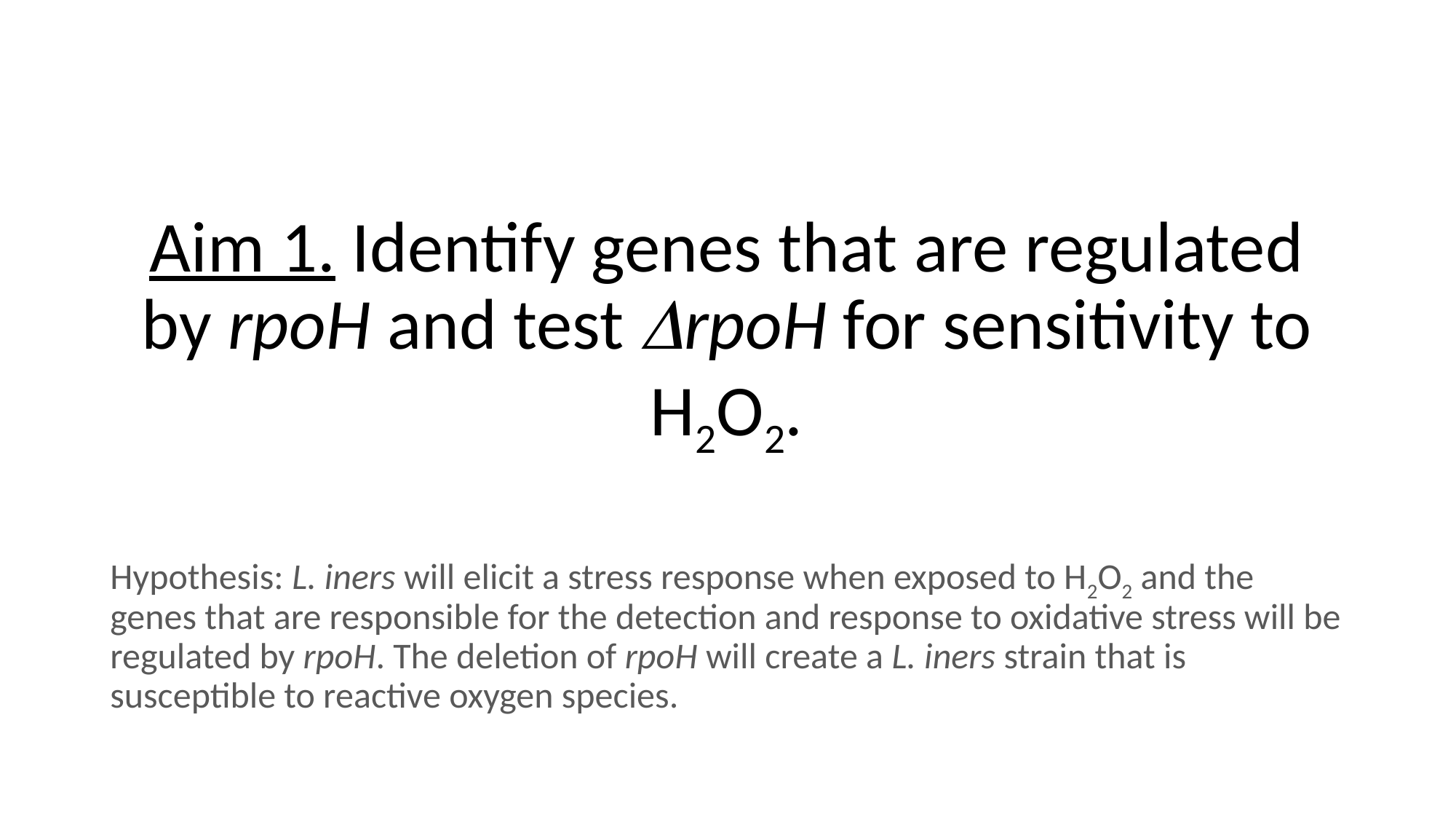

# Aim 1. Identify genes that are regulated by rpoH and test ΔrpoH for sensitivity to H2O2.
Hypothesis: L. iners will elicit a stress response when exposed to H2O2 and the genes that are responsible for the detection and response to oxidative stress will be regulated by rpoH. The deletion of rpoH will create a L. iners strain that is susceptible to reactive oxygen species.